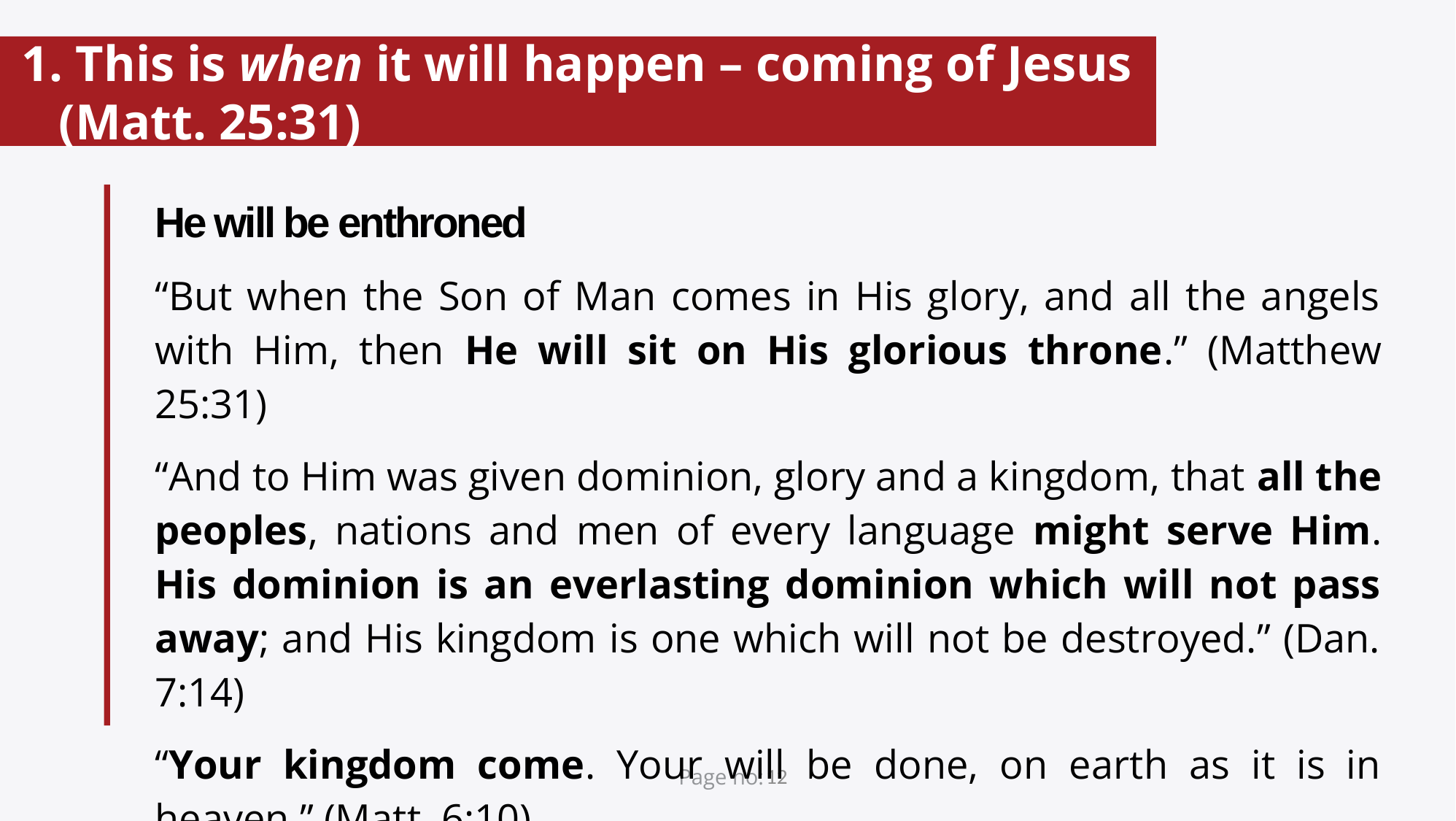

# 1. This is when it will happen – coming of Jesus (Matt. 25:31)
He will be enthroned
“But when the Son of Man comes in His glory, and all the angels with Him, then He will sit on His glorious throne.” (Matthew 25:31)
“And to Him was given dominion, glory and a kingdom, that all the peoples, nations and men of every language might serve Him. His dominion is an everlasting dominion which will not pass away; and His kingdom is one which will not be destroyed.” (Dan. 7:14)
“Your kingdom come. Your will be done, on earth as it is in heaven.” (Matt. 6:10)